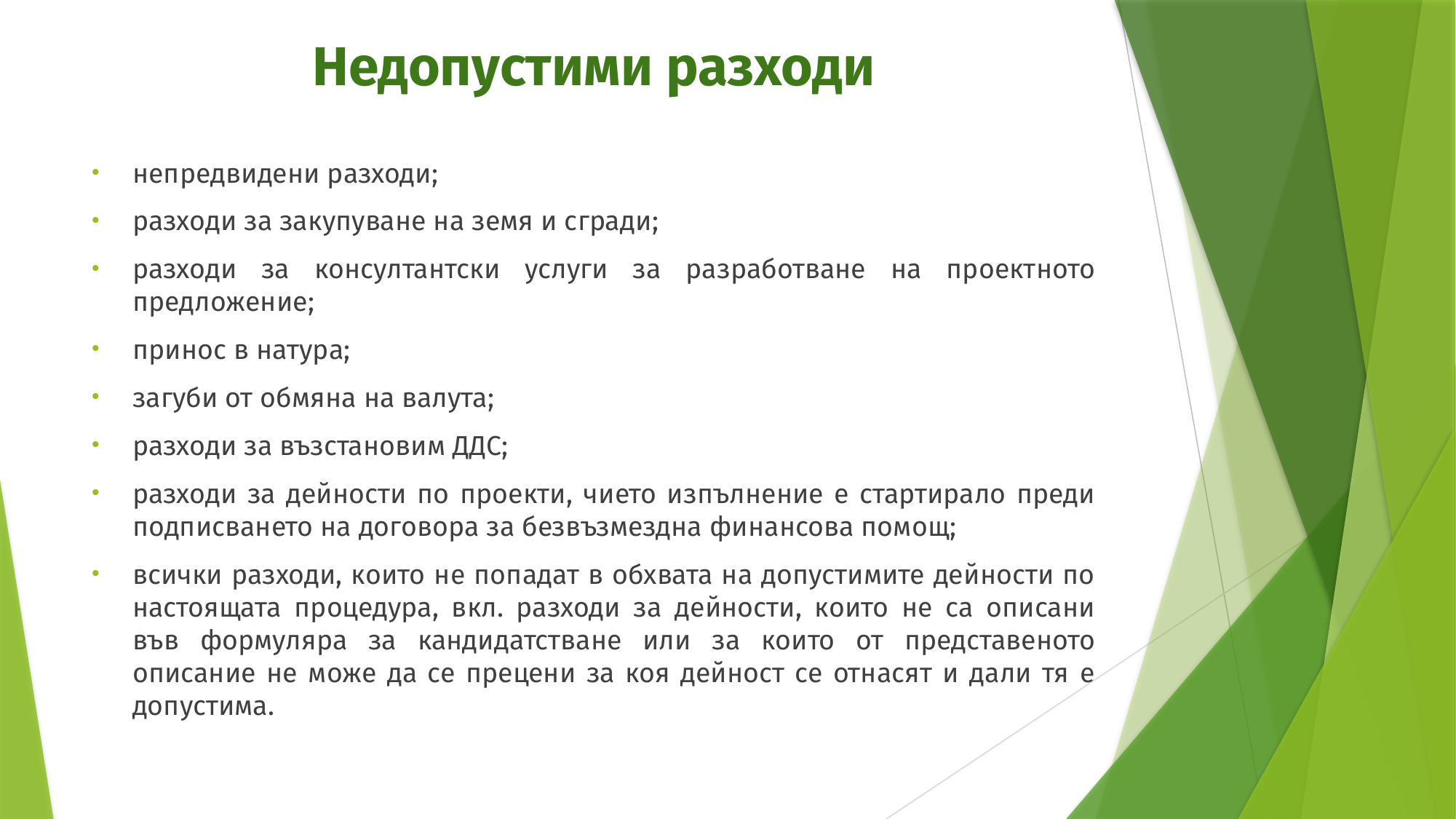

# Недопустими разходи

непредвидени разходи;
разходи за закупуване на земя и сгради;
разходи за консултантски услуги за разработване на проектното предложение;
принос в натура;
загуби от обмяна на валута;
разходи за възстановим ДДС;
разходи за дейности по проекти, чието изпълнение е стартирало преди подписването на договора за безвъзмездна финансова помощ;
всички разходи, които не попадат в обхвата на допустимите дейности по настоящата процедура, вкл. разходи за дейности, които не са описани във формуляра за кандидатстване или за които от представеното описание не може да се прецени за коя дейност се отнасят и дали тя е допустима.